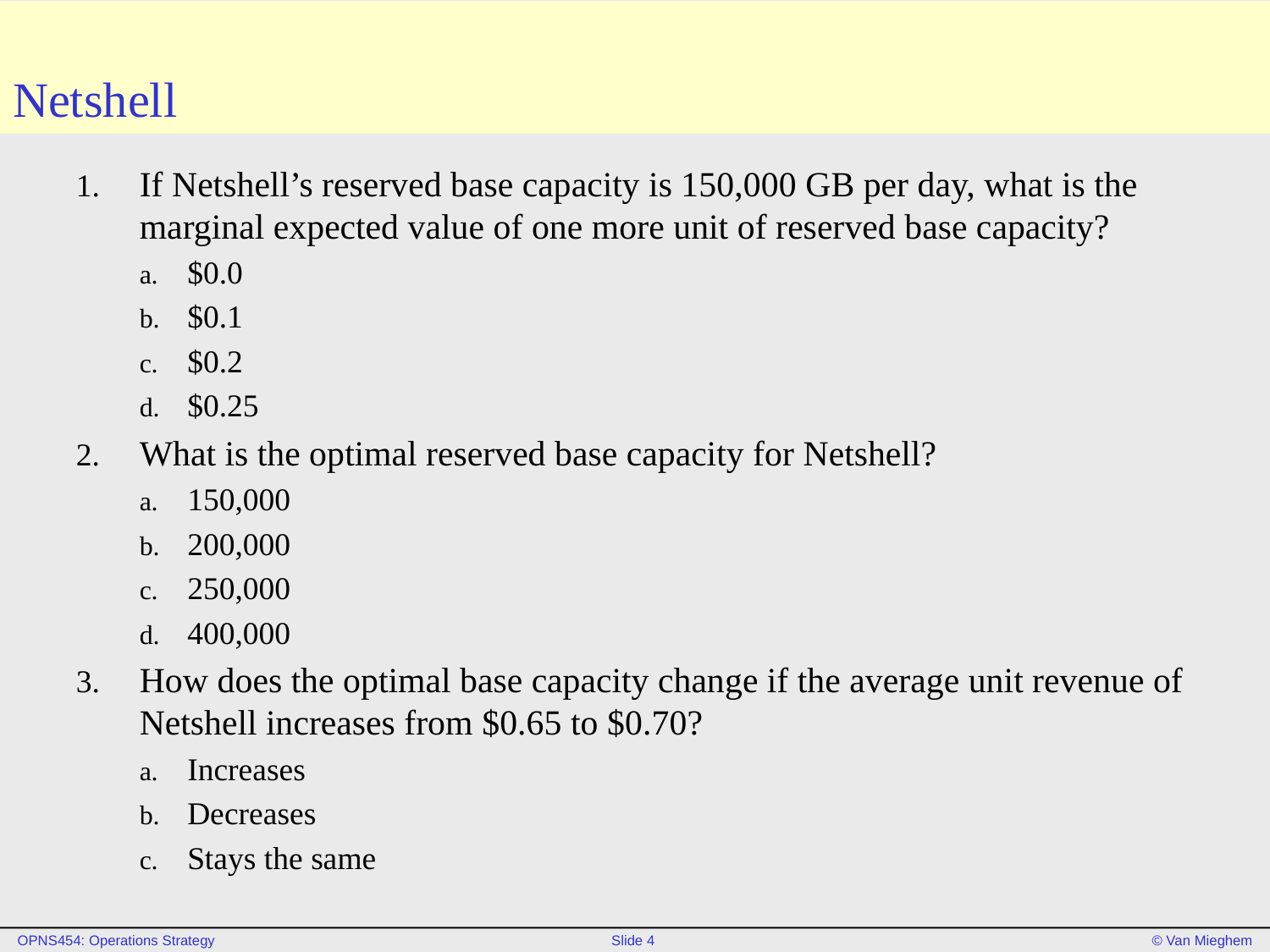

# Netshell
If Netshell’s reserved base capacity is 150,000 GB per day, what is the marginal expected value of one more unit of reserved base capacity?
$0.0
$0.1
$0.2
$0.25
What is the optimal reserved base capacity for Netshell?
150,000
200,000
250,000
400,000
How does the optimal base capacity change if the average unit revenue of Netshell increases from $0.65 to $0.70?
Increases
Decreases
Stays the same